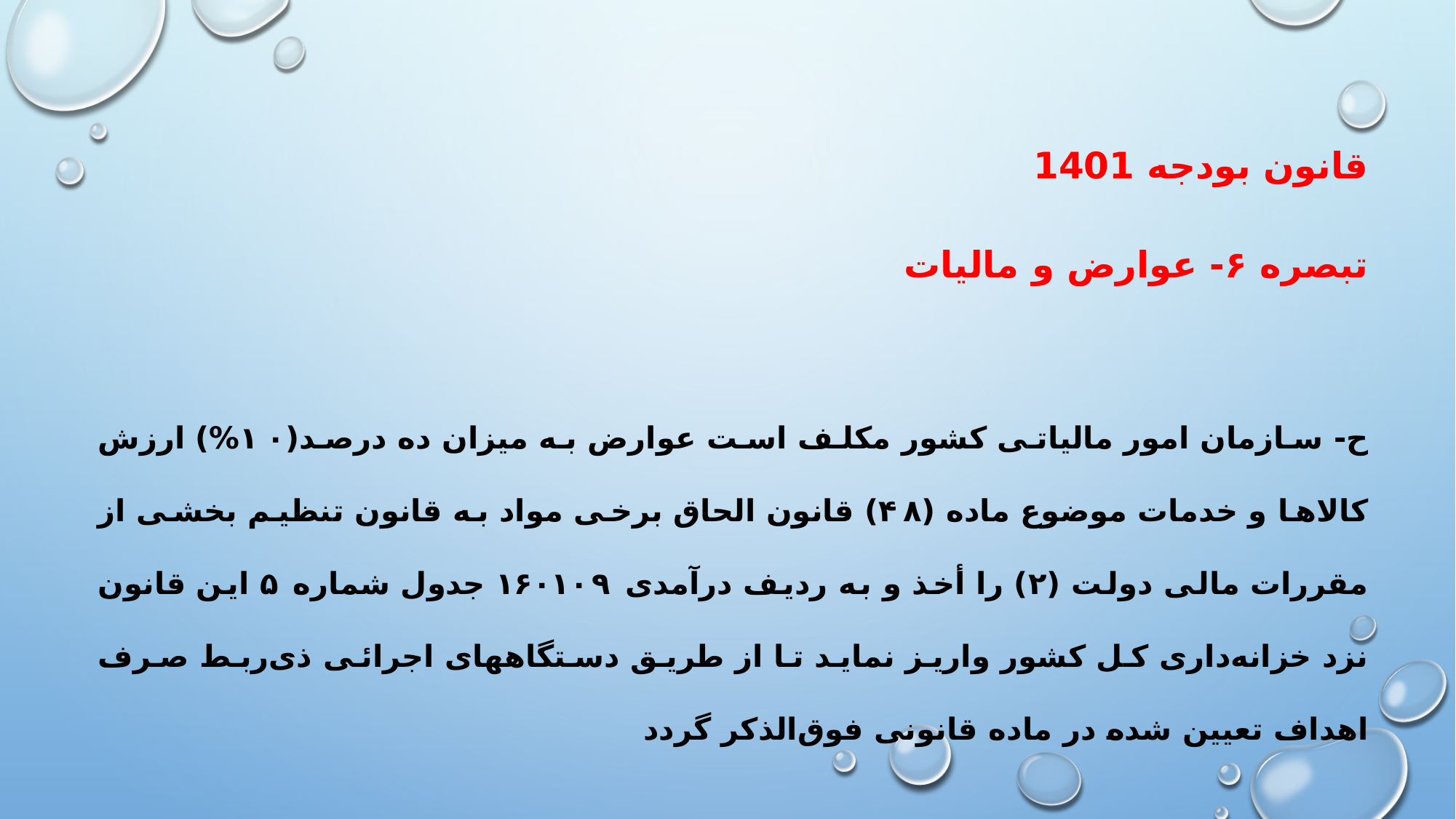

قانون بودجه 1401
تبصره ۶- ‌عوارض و مالیات

ح- ‌سازمان امور مالیاتی کشور مکلف است عوارض به میزان ده درصد(۱۰%) ارزش کالاها و خدمات موضوع ماده (۴۸) قانون الحاق برخی مواد به قانون تنظیم بخشی از مقررات مالی دولت (۲) را أخذ و به ردیف درآمدی ۱۶۰۱۰۹ جدول شماره ۵ این قانون نزد خزانه‌داری کل کشور واریز نماید تا از طریق دستگاههای اجرائی ذی‌ربط صرف اهداف تعیین شده در ماده قانونی فوق‌‌الذکر گردد